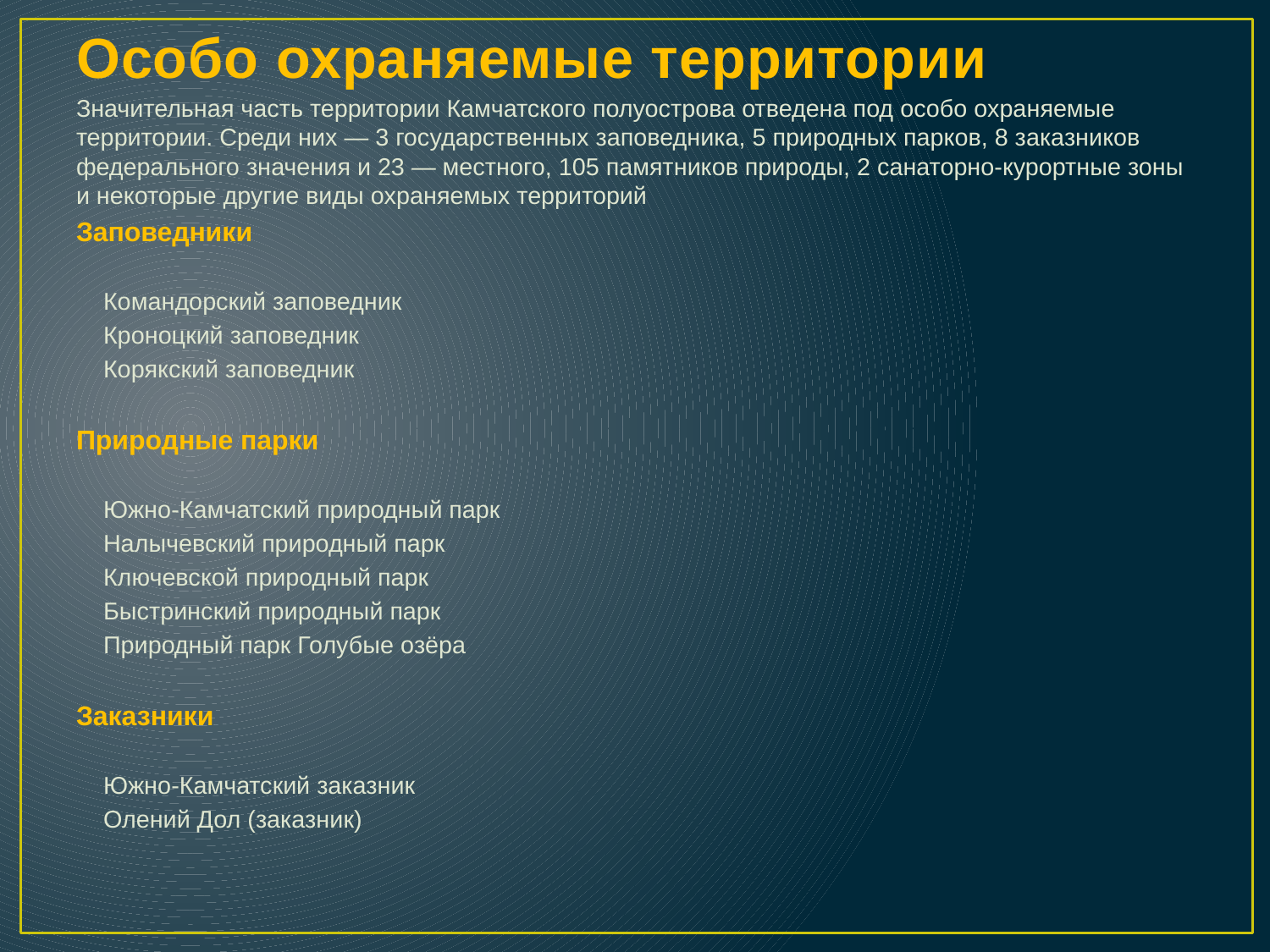

# Особо охраняемые территории
Значительная часть территории Камчатского полуострова отведена под особо охраняемые территории. Среди них — 3 государственных заповедника, 5 природных парков, 8 заказников федерального значения и 23 — местного, 105 памятников природы, 2 санаторно-курортные зоны и некоторые другие виды охраняемых территорий
Заповедники

    Командорский заповедник
    Кроноцкий заповедник
    Корякский заповедник

Природные парки

    Южно-Камчатский природный парк
    Налычевский природный парк
    Ключевской природный парк
    Быстринский природный парк
    Природный парк Голубые озёра

Заказники

    Южно-Камчатский заказник
    Олений Дол (заказник)